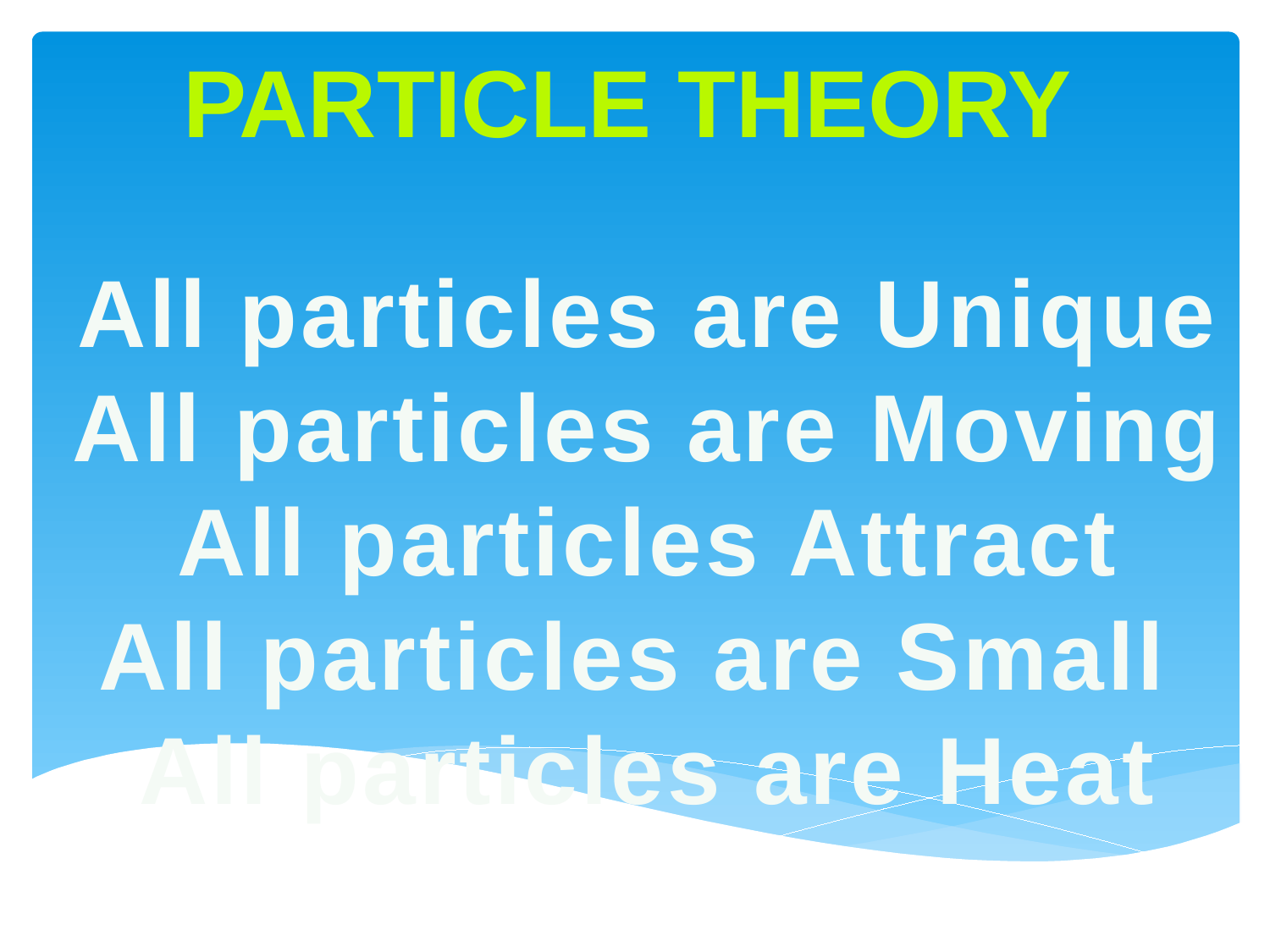

Particle Theory
All particles are Unique
All particles are Moving
All particles Attract
All particles are Small
All particles are Heat